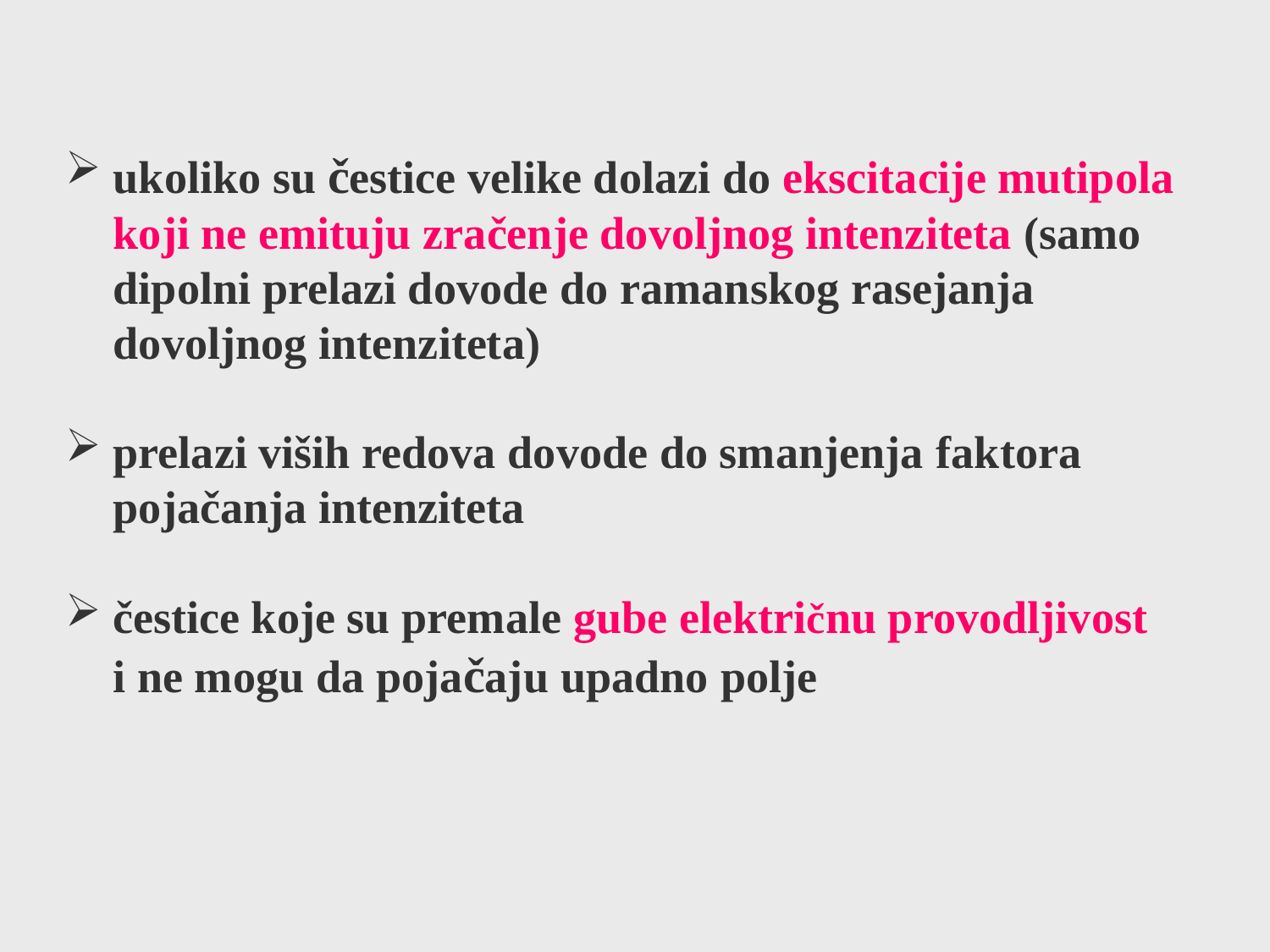

ukoliko su čestice velike dolazi do ekscitacije mutipola koji ne emituju zračenje dovoljnog intenziteta (samo dipolni prelazi dovode do ramanskog rasejanja  dovoljnog intenziteta)

prelazi viših redova dovode do smanjenja faktora pojačanja intenziteta

čestice koje su premale gube električnu provodljivost  i ne mogu da pojačaju upadno polje